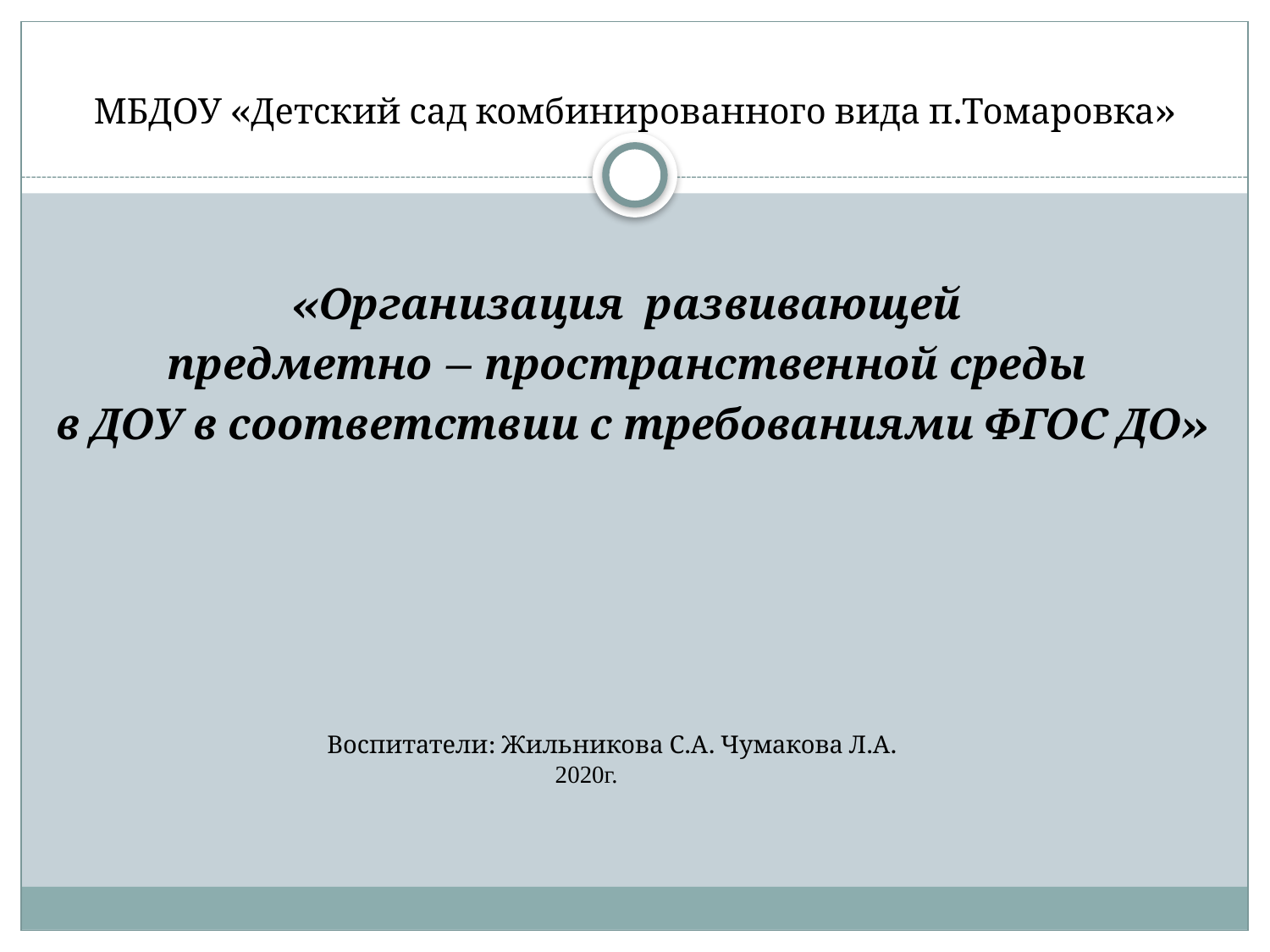

# МБДОУ «Детский сад комбинированного вида п.Томаровка»

«Организация  развивающей
предметно – пространственной среды
в ДОУ в соответствии с требованиями ФГОС ДО»

                                              Воспитатели: Жильникова С.А. Чумакова Л.А.
                                                                            2020г.